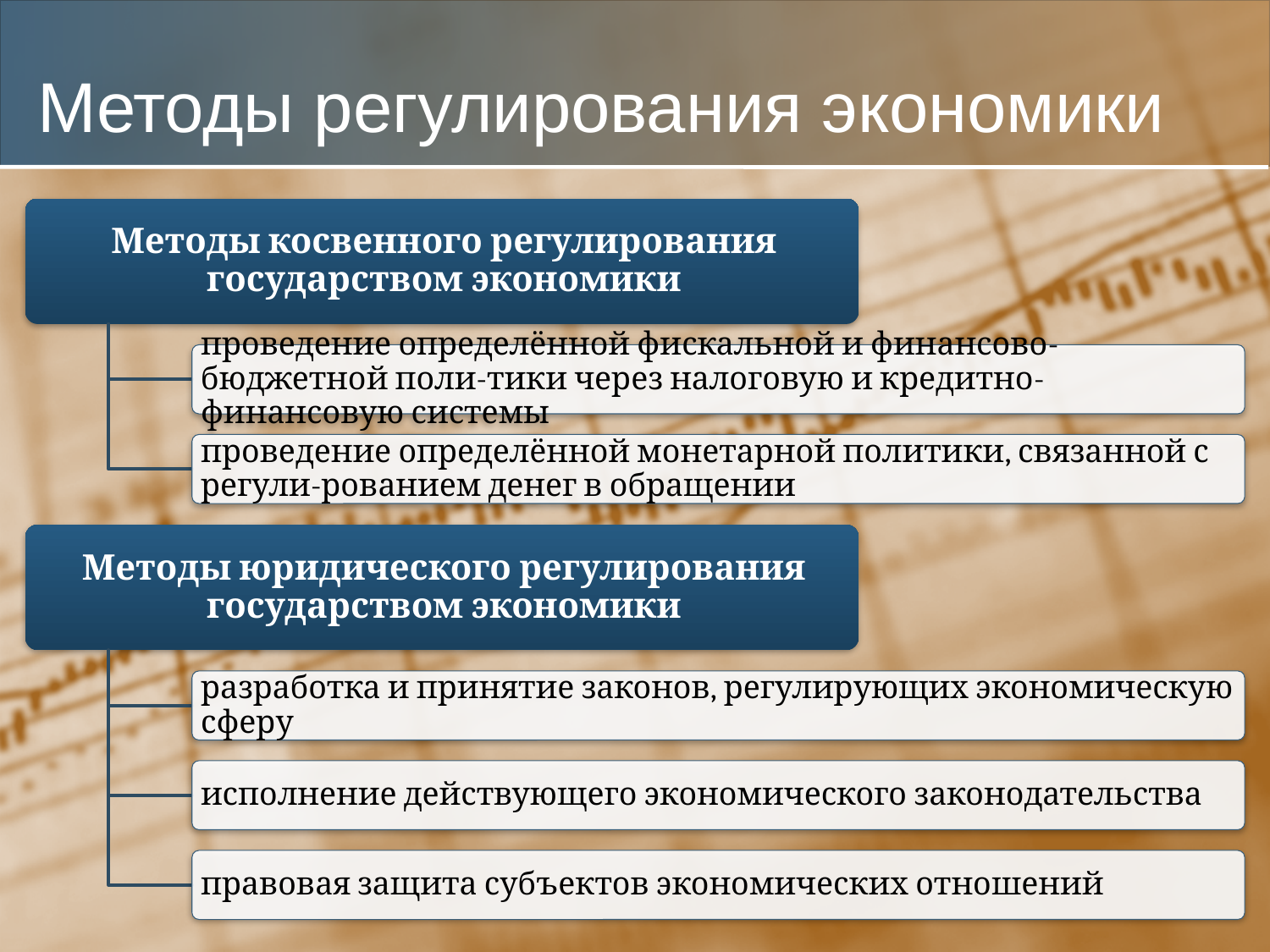

# Методы регулирования экономики
Методы косвенного регулирования государством экономики
проведение определённой фискальной и финансово-бюджетной поли-тики через налоговую и кредитно-финансовую системы
проведение определённой монетарной политики, связанной с регули-рованием денег в обращении
Методы юридического регулирования государством экономики
разработка и принятие законов, регулирующих экономическую сферу
исполнение действующего экономического законодательства
правовая защита субъектов экономических отношений